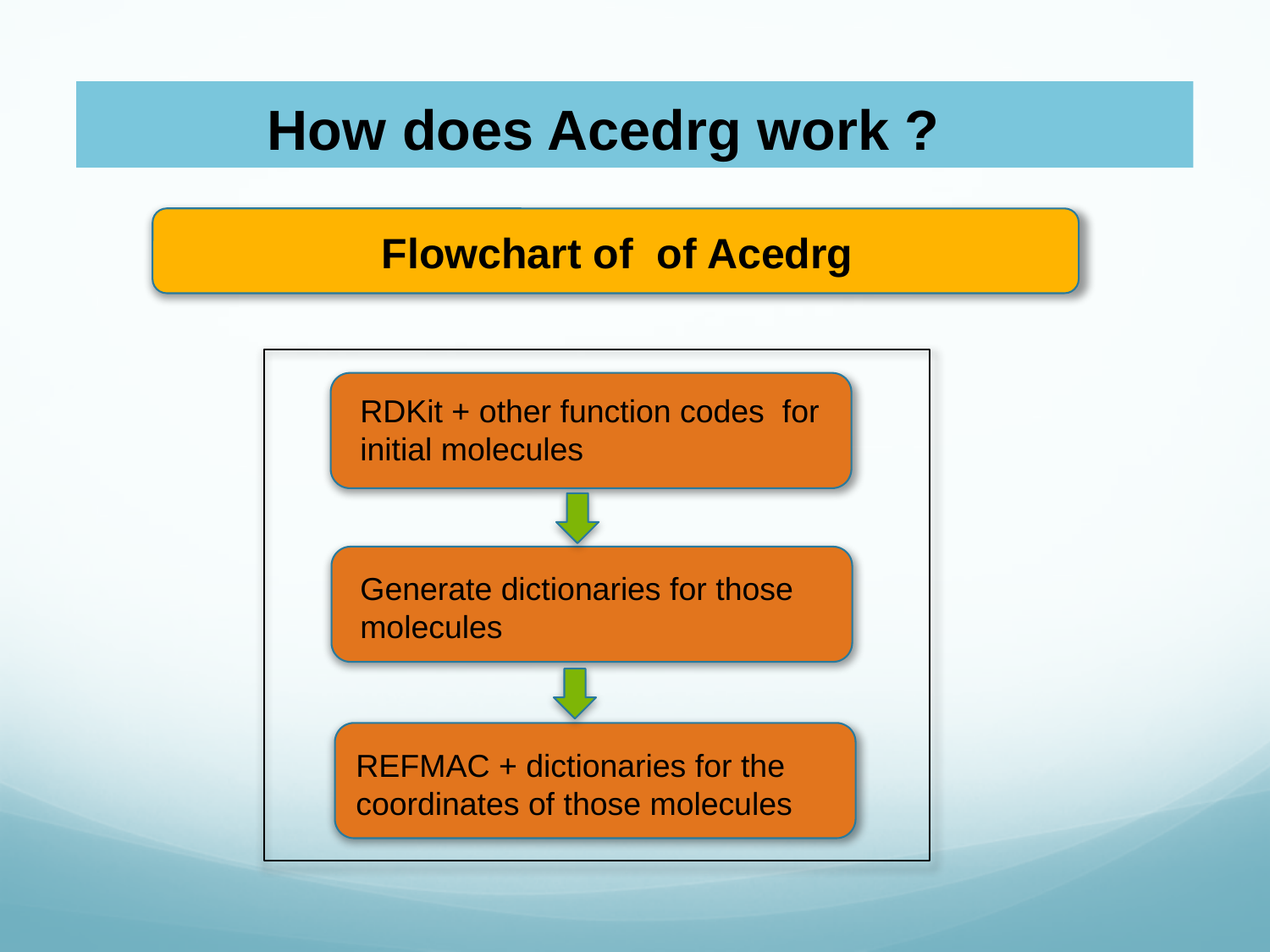

# How does Acedrg work ?

Flowchart of  of Acedrg

RDKit + other function codes  for initial molecules

Generate dictionaries for those molecules

REFMAC + dictionaries for the coordinates of those molecules
We use small molecule structures in COD as the source for the values of bond lengths and angles.